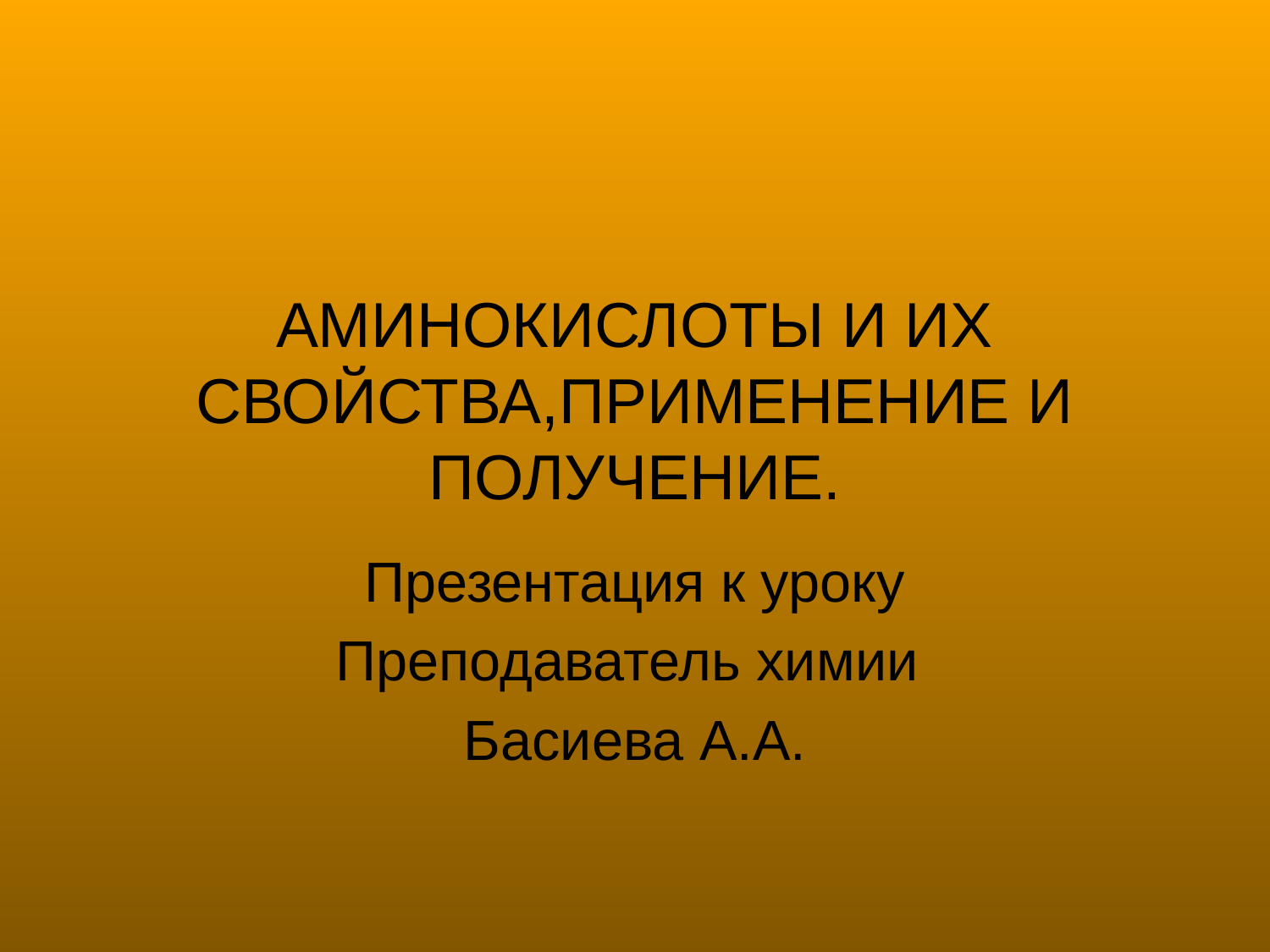

# АМИНОКИСЛОТЫ И ИХ СВОЙСТВА,ПРИМЕНЕНИЕ И ПОЛУЧЕНИЕ.
Презентация к уроку
Преподаватель химии
Басиева А.А.